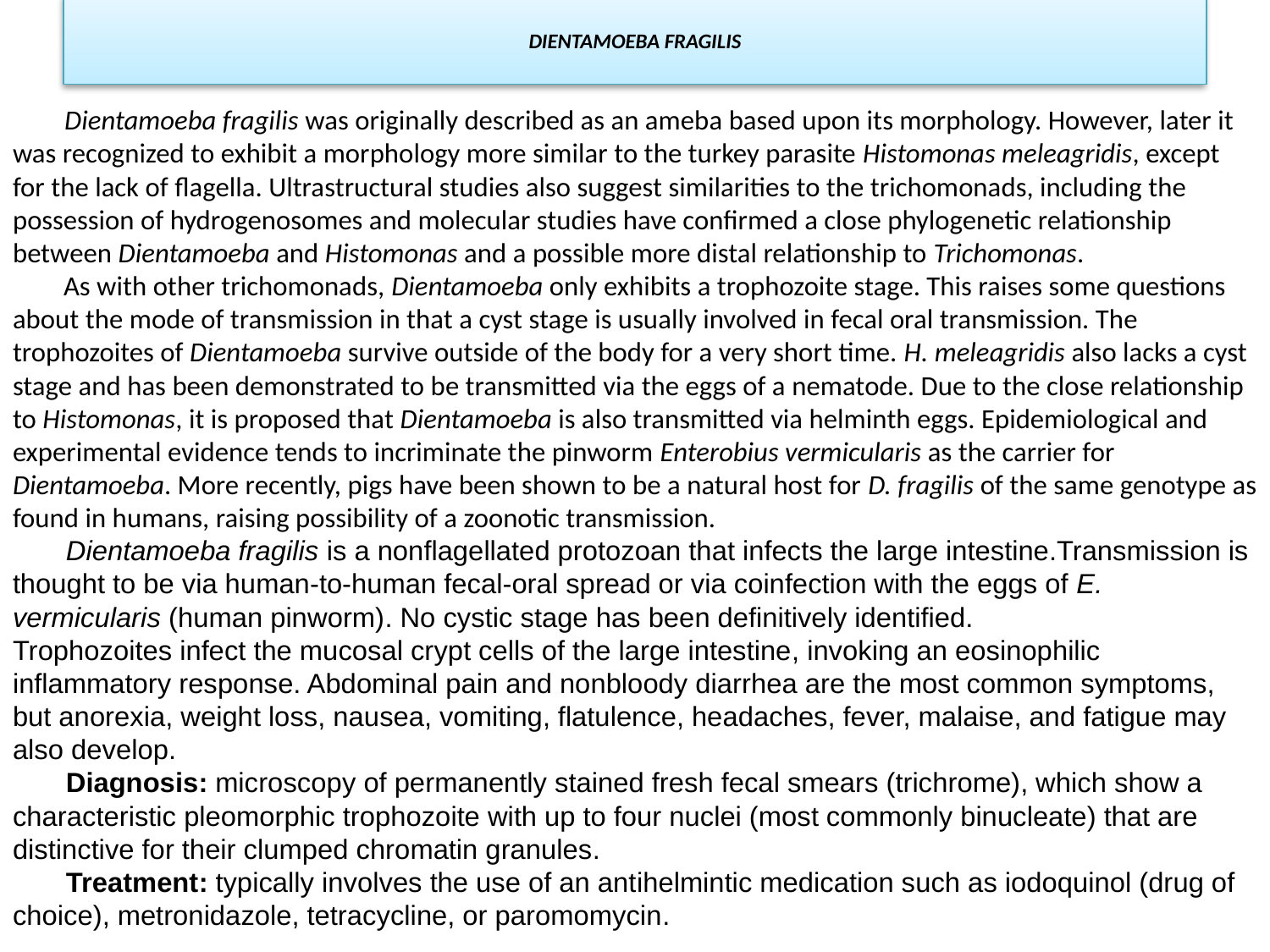

# DIENTAMOEBA FRAGILIS
Dientamoeba fragilis was originally described as an ameba based upon its morphology. However, later it was recognized to exhibit a morphology more similar to the turkey parasite Histomonas meleagridis, except for the lack of flagella. Ultrastructural studies also suggest similarities to the trichomonads, including the possession of hydrogenosomes and molecular studies have confirmed a close phylogenetic relationship between Dientamoeba and Histomonas and a possible more distal relationship to Trichomonas.
        As with other trichomonads, Dientamoeba only exhibits a trophozoite stage. This raises some questions about the mode of transmission in that a cyst stage is usually involved in fecal oral transmission. The trophozoites of Dientamoeba survive outside of the body for a very short time. H. meleagridis also lacks a cyst stage and has been demonstrated to be transmitted via the eggs of a nematode. Due to the close relationship to Histomonas, it is proposed that Dientamoeba is also transmitted via helminth eggs. Epidemiological and experimental evidence tends to incriminate the pinworm Enterobius vermicularis as the carrier for Dientamoeba. More recently, pigs have been shown to be a natural host for D. fragilis of the same genotype as found in humans, raising possibility of a zoonotic transmission.
       Dientamoeba fragilis is a nonflagellated protozoan that infects the large intestine.Transmission is thought to be via human-to-human fecal-oral spread or via coinfection with the eggs of E. vermicularis (human pinworm). No cystic stage has been definitively identified.
Trophozoites infect the mucosal crypt cells of the large intestine, invoking an eosinophilic inflammatory response. Abdominal pain and nonbloody diarrhea are the most common symptoms, but anorexia, weight loss, nausea, vomiting, flatulence, headaches, fever, malaise, and fatigue may also develop.
       Diagnosis: microscopy of permanently stained fresh fecal smears (trichrome), which show a characteristic pleomorphic trophozoite with up to four nuclei (most commonly binucleate) that are distinctive for their clumped chromatin granules.
       Treatment: typically involves the use of an antihelmintic medication such as iodoquinol (drug of choice), metronidazole, tetracycline, or paromomycin.